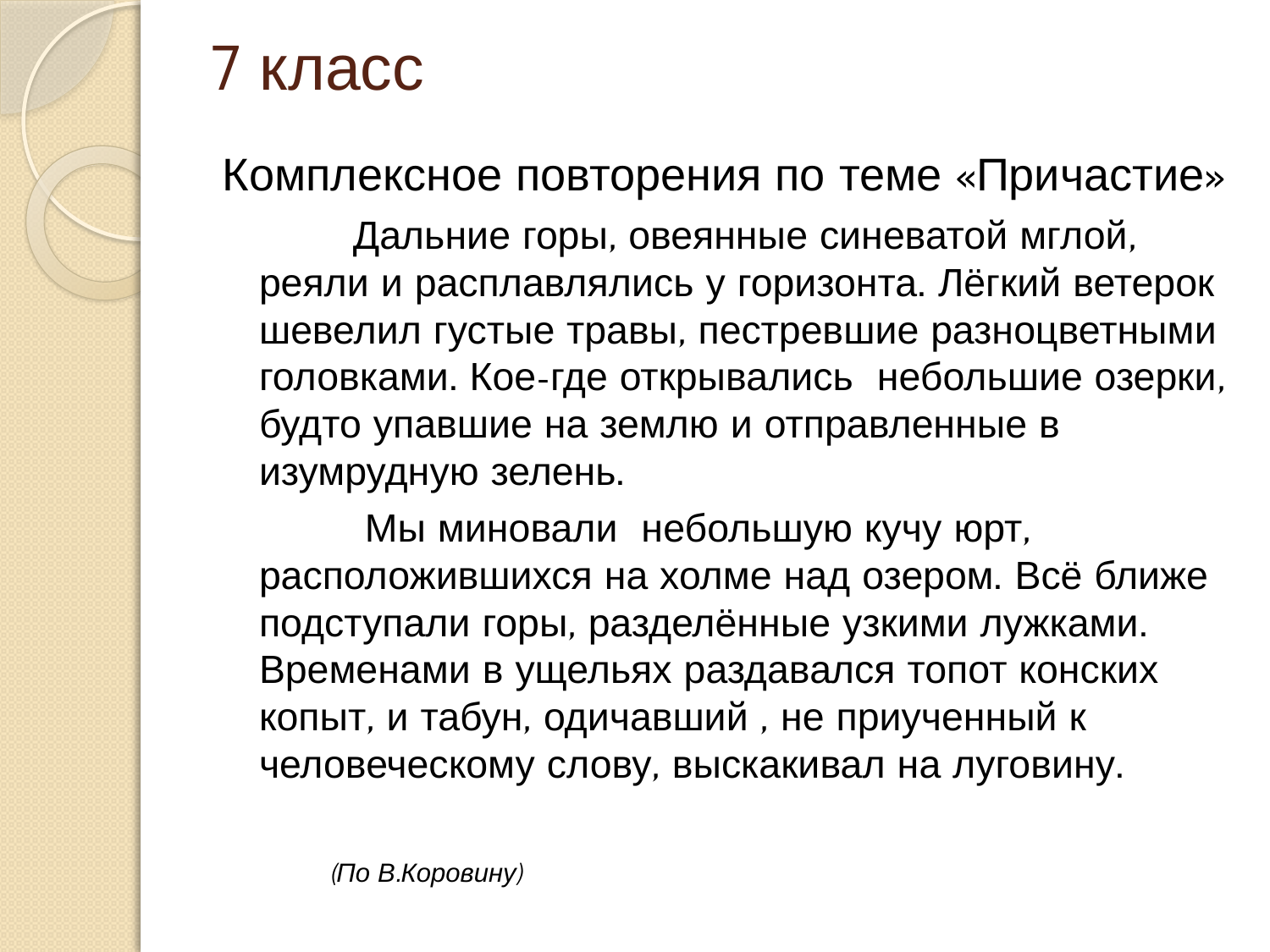

# 7 класс
Комплексное повторения по теме «Причастие»
           Дальние горы, овеянные синеватой мглой, реяли и расплавлялись у горизонта. Лёгкий ветерок шевелил густые травы, пестревшие разноцветными головками. Кое-где открывались  небольшие озерки, будто упавшие на землю и отправленные в изумрудную зелень.
            Мы миновали  небольшую кучу юрт, расположившихся на холме над озером. Всё ближе подступали горы, разделённые узкими лужками. Временами в ущельях раздавался топот конских копыт, и табун, одичавший , не приученный к человеческому слову, выскакивал на луговину.
                                                                                           (По В.Коровину)